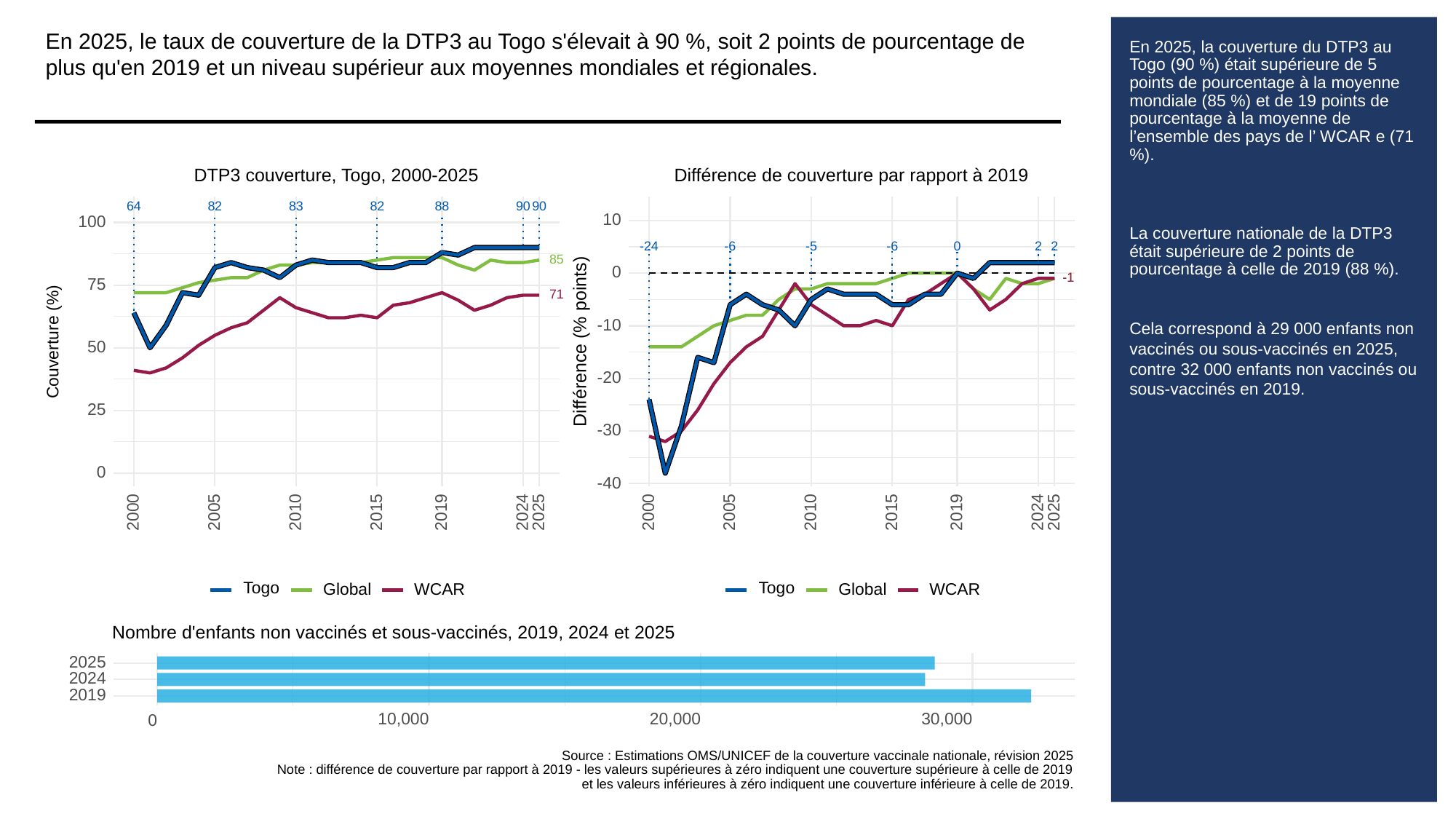

En 2025, le taux de couverture de la DTP3 au Togo s'élevait à 90 %, soit 2 points de pourcentage de plus qu'en 2019 et un niveau supérieur aux moyennes mondiales et régionales.
# En 2025, la couverture du DTP3 au Togo (90 %) était supérieure de 5 points de pourcentage à la moyenne mondiale (85 %) et de 19 points de pourcentage à la moyenne de l’ensemble des pays de l’ WCAR e (71 %).

La couverture nationale de la DTP3 était supérieure de 2 points de pourcentage à celle de 2019 (88 %).

Cela correspond à 29 000 enfants non vaccinés ou sous-vaccinés en 2025, contre 32 000 enfants non vaccinés ou sous-vaccinés en 2019.

DTP3 couverture, Togo, 2000-2025
Différence de couverture par rapport à 2019

83
64
82
82
88
90
90
10
100

-6
-6
0
-24
2
2
-5

85

0

-1
-1
75

71

-10

Différence (% points)
Couverture (%)
50

-20

25

-30

0

-40

2000
2005
2010
2015
2019
2024
2025
2000
2005
2010
2015
2019
2024
2025
Togo
Togo
Global
WCAR
Global
WCAR

Nombre d'enfants non vaccinés et sous-vaccinés, 2019, 2024 et 2025

2025

2024

2019

10,000
20,000
30,000
0
Source : Estimations OMS/UNICEF de la couverture vaccinale nationale, révision 2025
Note : différence de couverture par rapport à 2019 - les valeurs supérieures à zéro indiquent une couverture supérieure à celle de 2019
et les valeurs inférieures à zéro indiquent une couverture inférieure à celle de 2019.